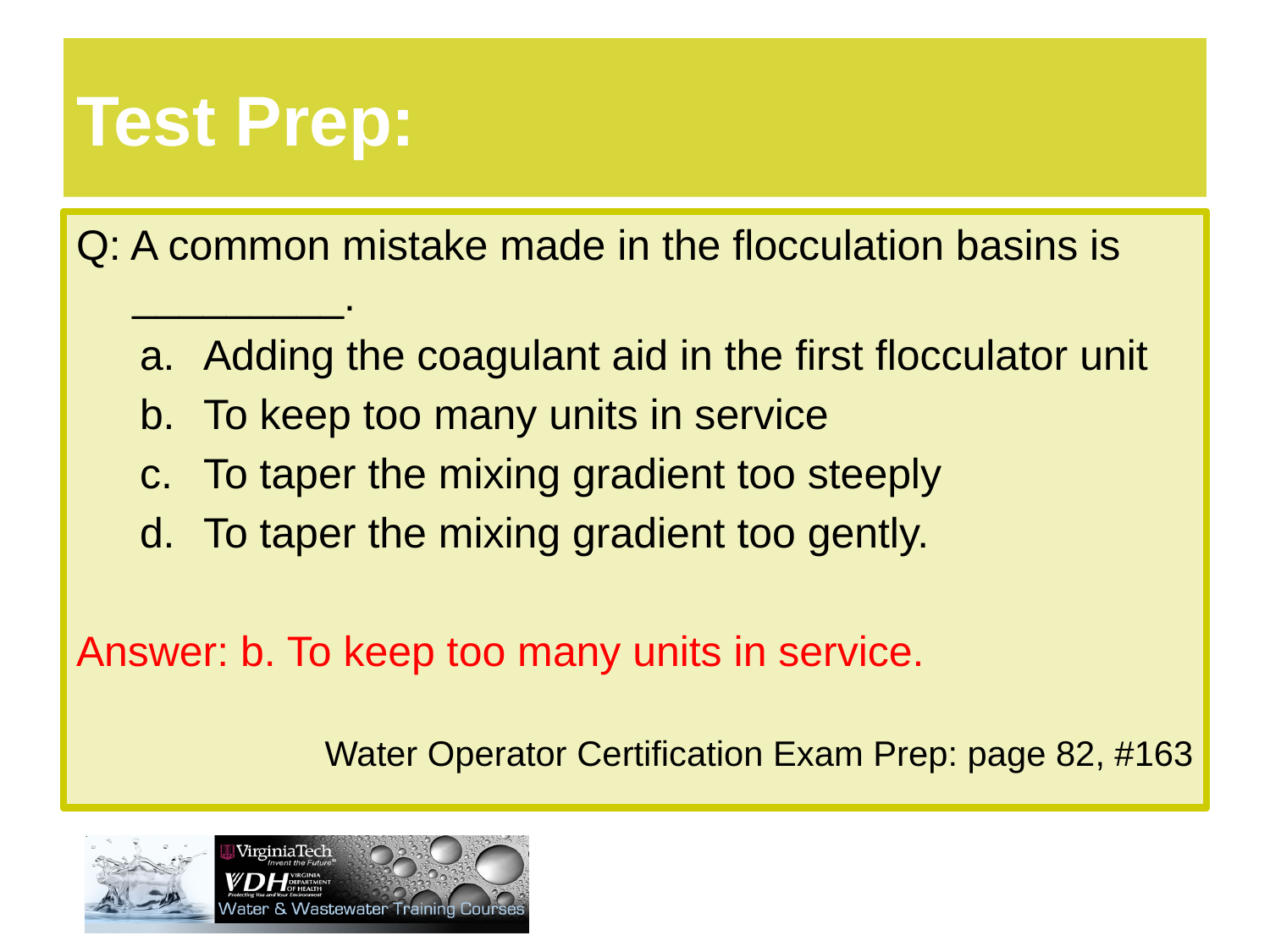

# Test Prep:
Q: A common mistake made in the flocculation basins is _________.
Adding the coagulant aid in the first flocculator unit
To keep too many units in service
To taper the mixing gradient too steeply
To taper the mixing gradient too gently.

Answer: b. To keep too many units in service.

Water Operator Certification Exam Prep: page 82, #163